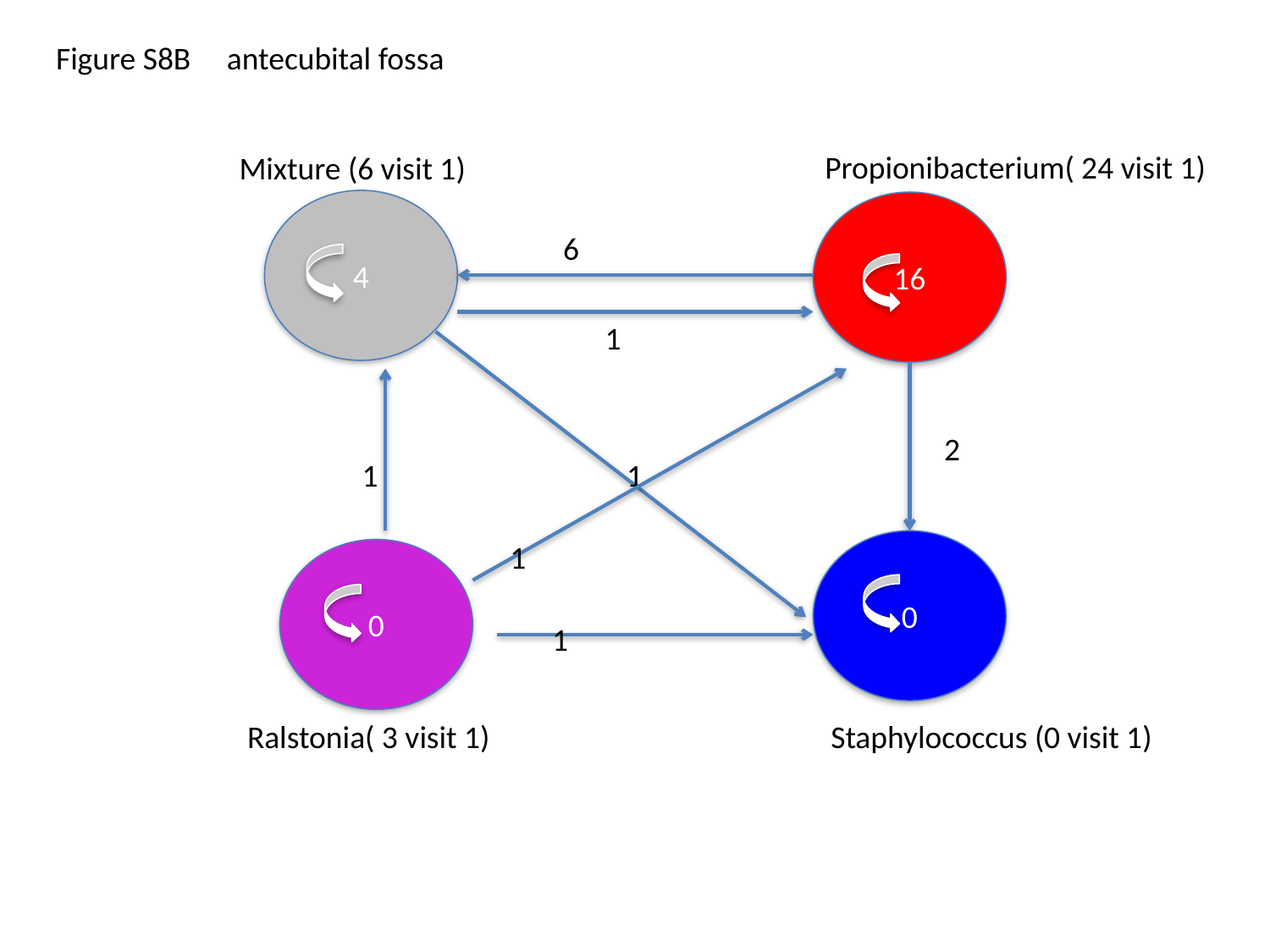

Figure S8B
antecubital fossa
Propionibacterium( 24 visit 1)
Mixture (6 visit 1)
4
16
6

1
2
1
1
1
0
0

1
Ralstonia( 3 visit 1)

Staphylococcus (0 visit 1)